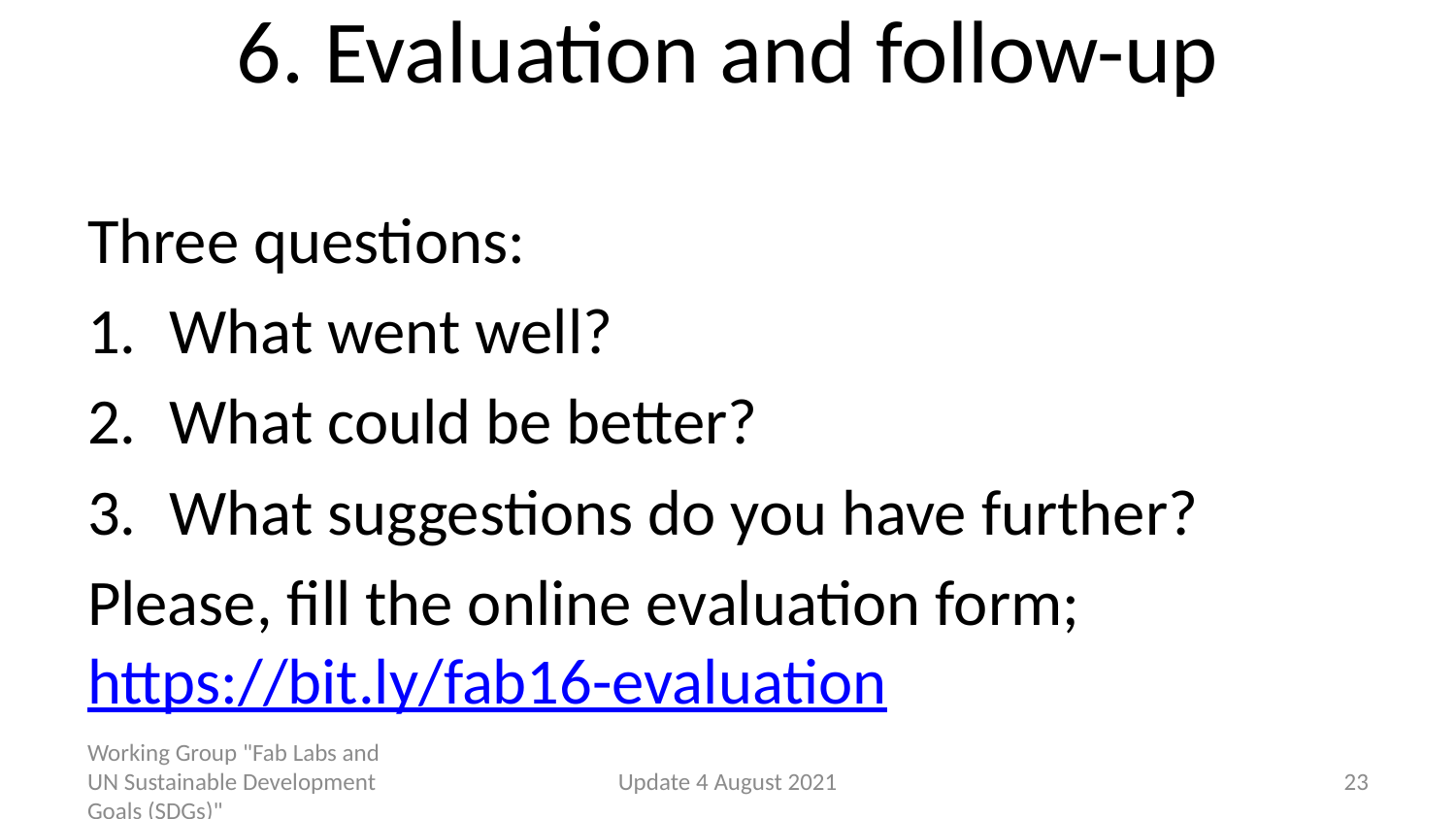

# 6. Evaluation and follow-up

Three questions:
What went well?
What could be better?
What suggestions do you have further?
Please, fill the online evaluation form; https://bit.ly/fab16-evaluation
Working Group "Fab Labs and UN Sustainable Development Goals (SDGs)"
Update 4 August 2021
23